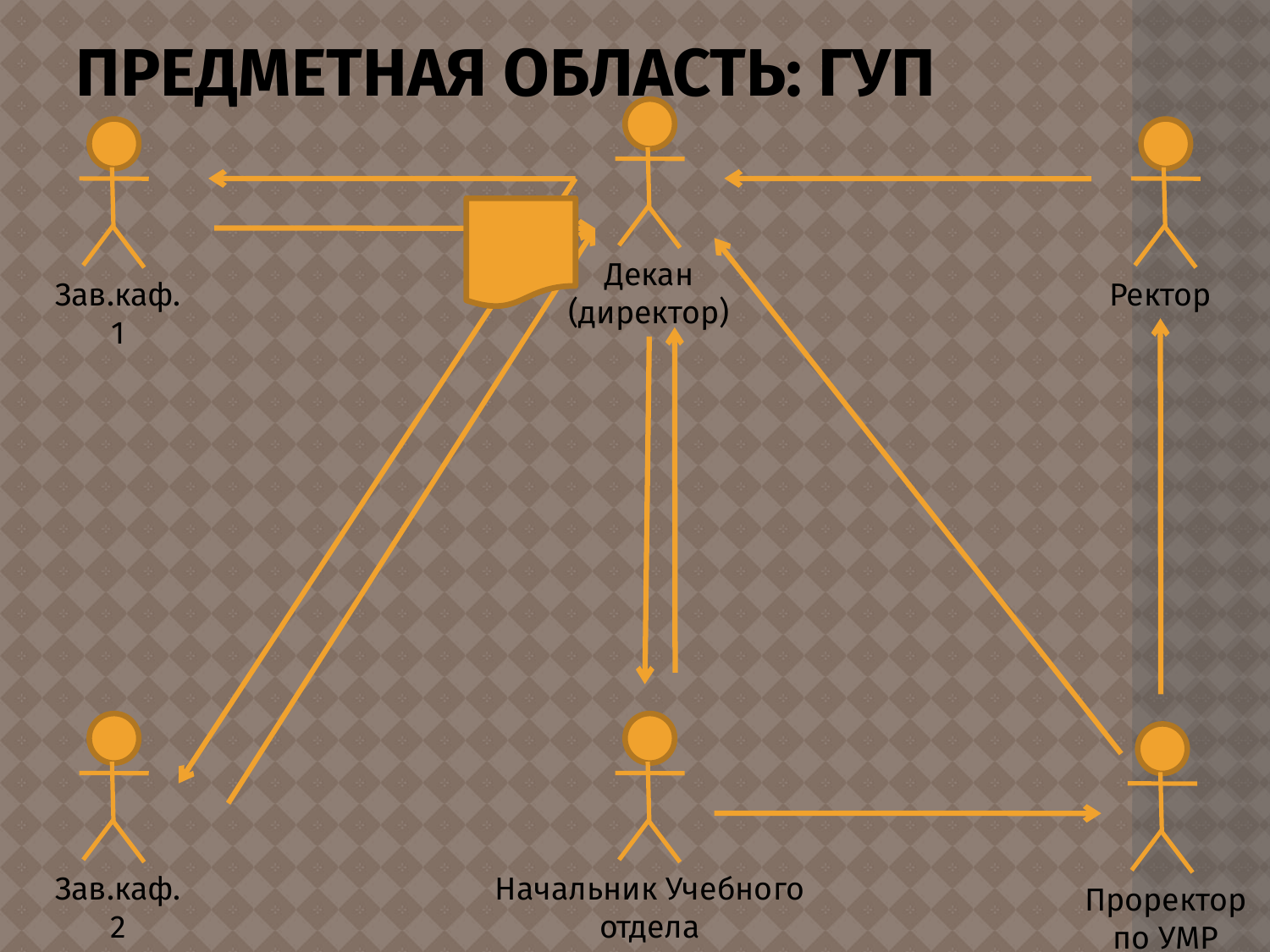

# Предметная область: ГУП

Декан
(директор)

Зав.каф.
1

Ректор

Зав.каф.
2

Начальник Учебного
отдела

Проректор по УМР